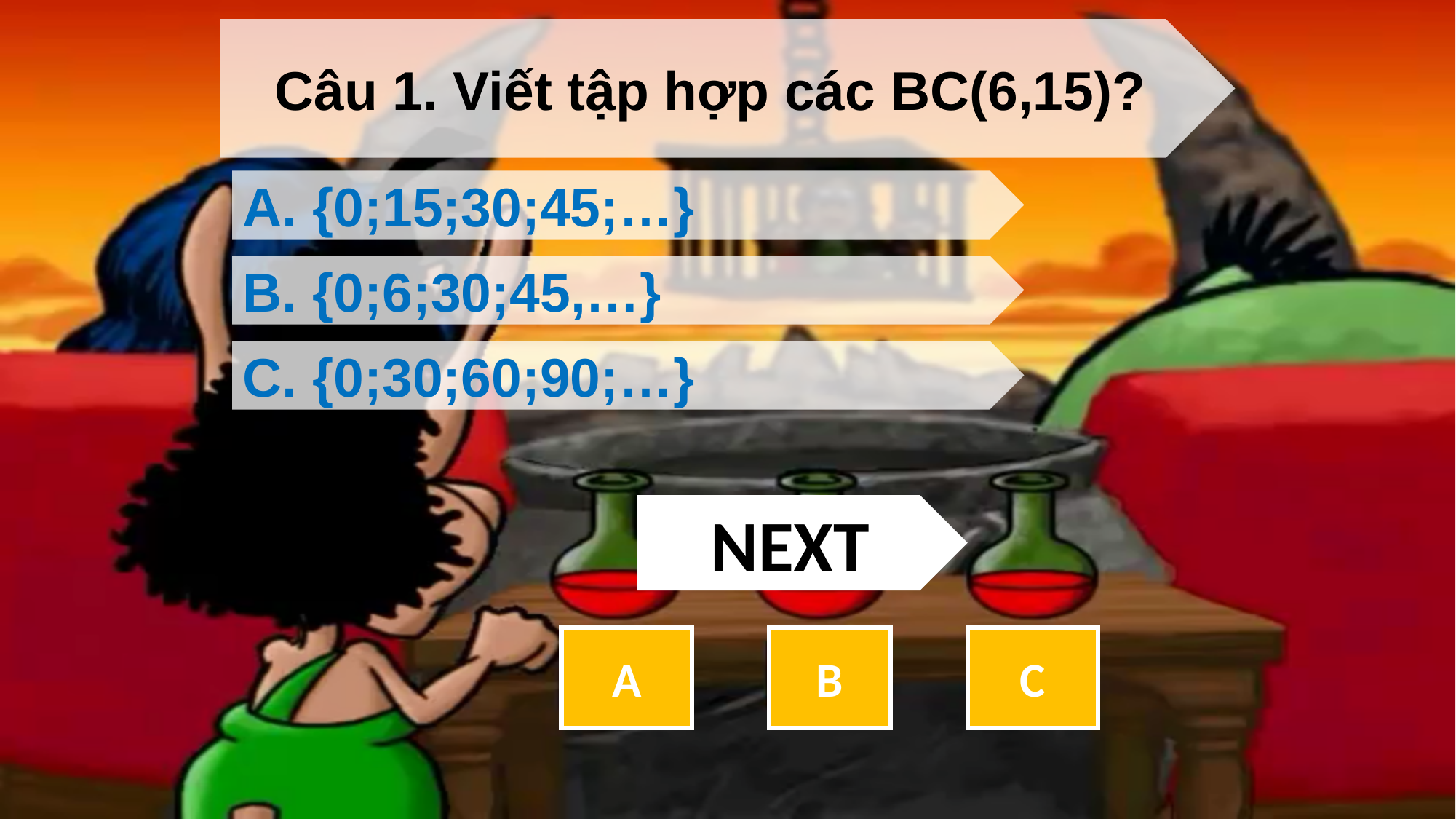

Câu 1. Viết tập hợp các BC(6,15)?
A. {0;15;30;45;…}
B. {0;6;30;45,…}
C. {0;30;60;90;…}
NEXT
A
B
C